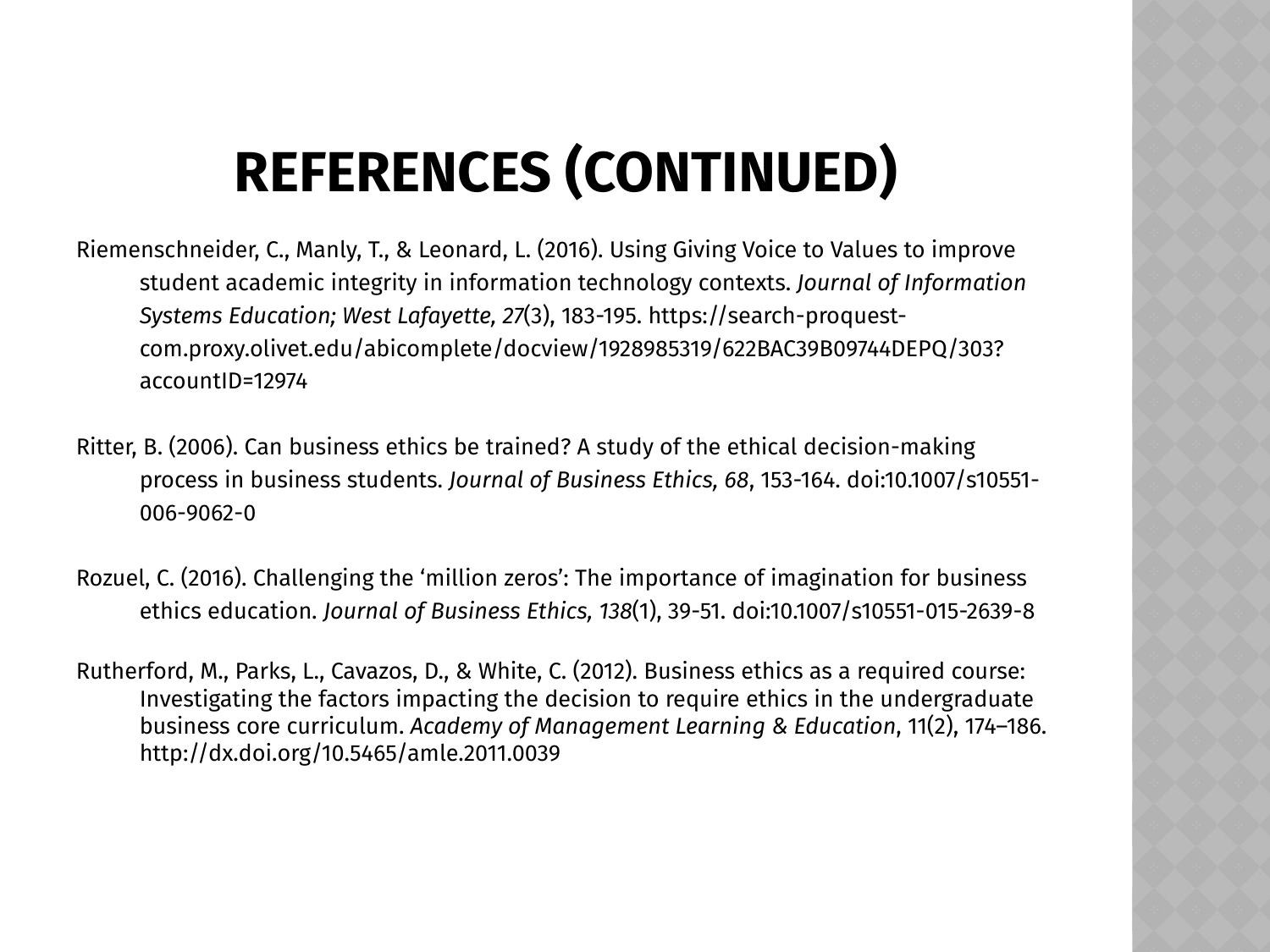

# References (continued)
Riemenschneider, C., Manly, T., & Leonard, L. (2016). Using Giving Voice to Values to improve student academic integrity in information technology contexts. Journal of Information Systems Education; West Lafayette, 27(3), 183-195. https://search-proquest-com.proxy.olivet.edu/abicomplete/docview/1928985319/622BAC39B09744DEPQ/303?accountID=12974

Ritter, B. (2006). Can business ethics be trained? A study of the ethical decision-making process in business students. Journal of Business Ethics, 68, 153-164. doi:10.1007/s10551-006-9062-0

Rozuel, C. (2016). Challenging the ‘million zeros’: The importance of imagination for business ethics education. Journal of Business Ethics, 138(1), 39-51. doi:10.1007/s10551-015-2639-8

Rutherford, M., Parks, L., Cavazos, D., & White, C. (2012). Business ethics as a required course: Investigating the factors impacting the decision to require ethics in the undergraduate business core curriculum. Academy of Management Learning & Education, 11(2), 174–186. http://dx.doi.org/10.5465/amle.2011.0039